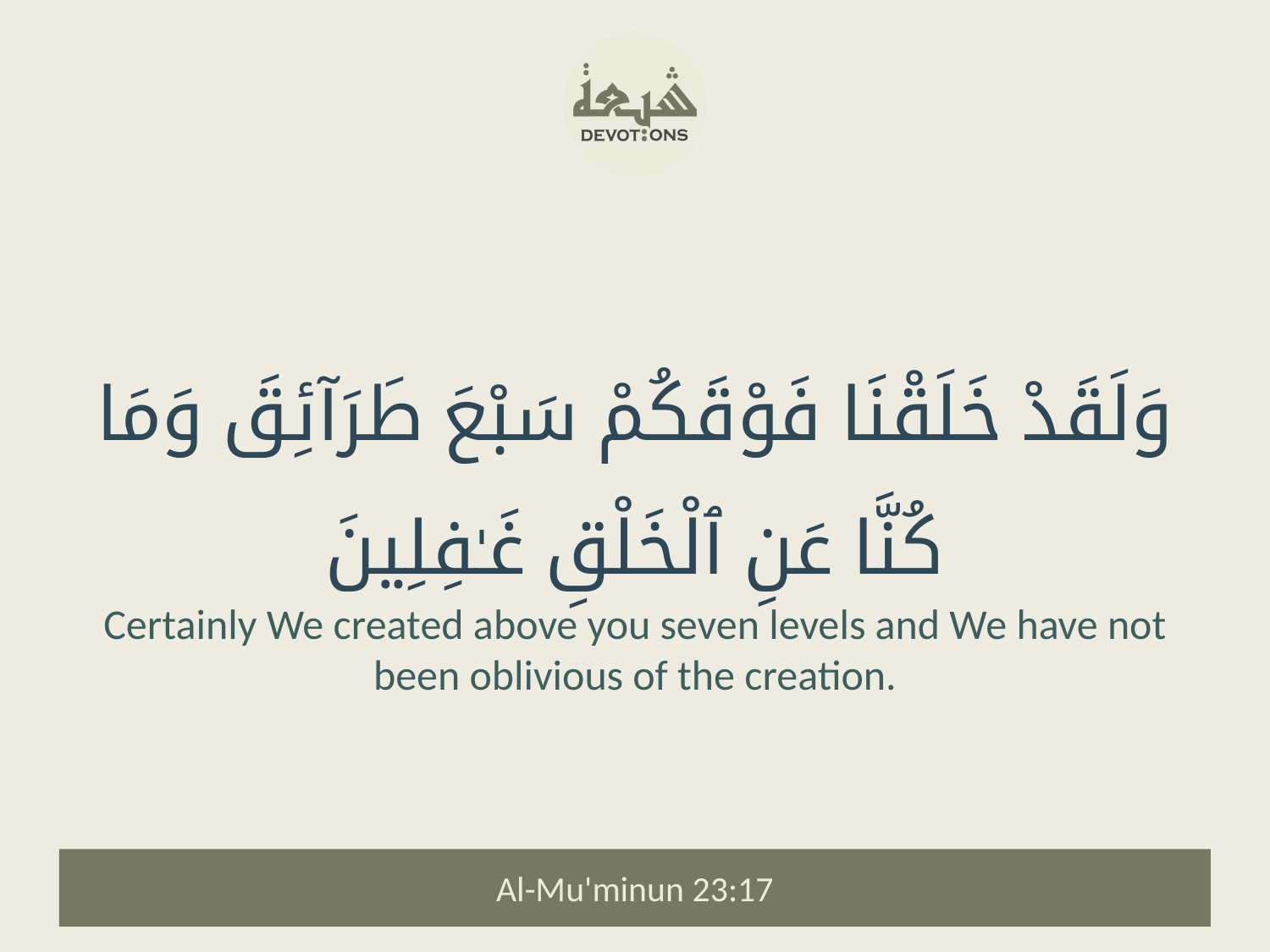

وَلَقَدْ خَلَقْنَا فَوْقَكُمْ سَبْعَ طَرَآئِقَ وَمَا كُنَّا عَنِ ٱلْخَلْقِ غَـٰفِلِينَ
Certainly We created above you seven levels and We have not been oblivious of the creation.
Al-Mu'minun 23:17